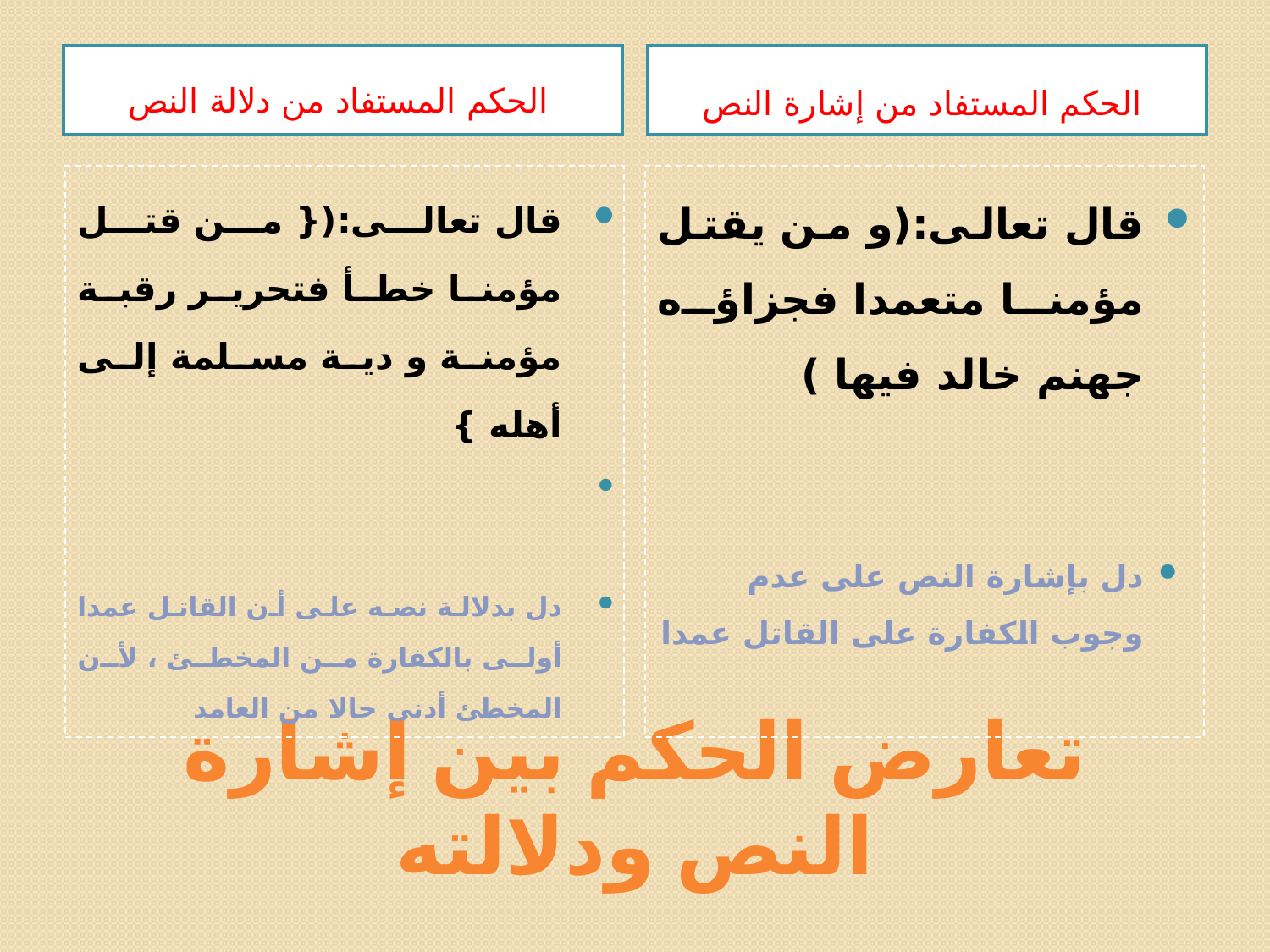

الحكم المستفاد من دلالة النص
الحكم المستفاد من إشارة النص
قال تعالى:({ من قتل مؤمنا خطأ فتحرير رقبة مؤمنة و دية مسلمة إلى أهله }

دل بدلالة نصه على أن القاتل عمدا أولى بالكفارة من المخطئ ، لأن المخطئ أدنى حالا من العامد
قال تعالى:(و من يقتل مؤمنا متعمدا فجزاؤه جهنم خالد فيها )

دل بإشارة النص على عدم وجوب الكفارة على القاتل عمدا
# تعارض الحكم بين إشارة النص ودلالته